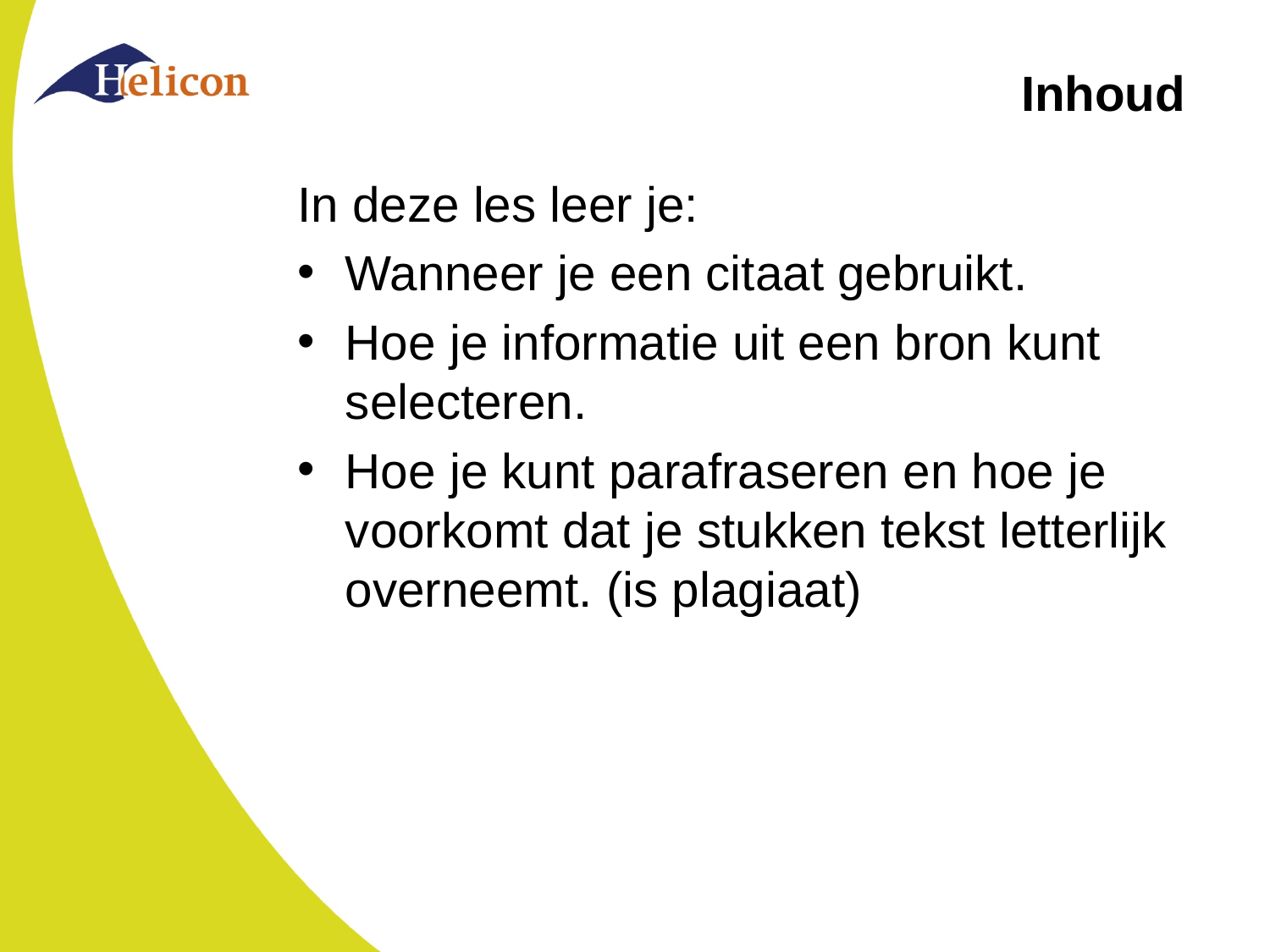

# Inhoud
In deze les leer je:
Wanneer je een citaat gebruikt.
Hoe je informatie uit een bron kunt selecteren.
Hoe je kunt parafraseren en hoe je voorkomt dat je stukken tekst letterlijk overneemt. (is plagiaat)